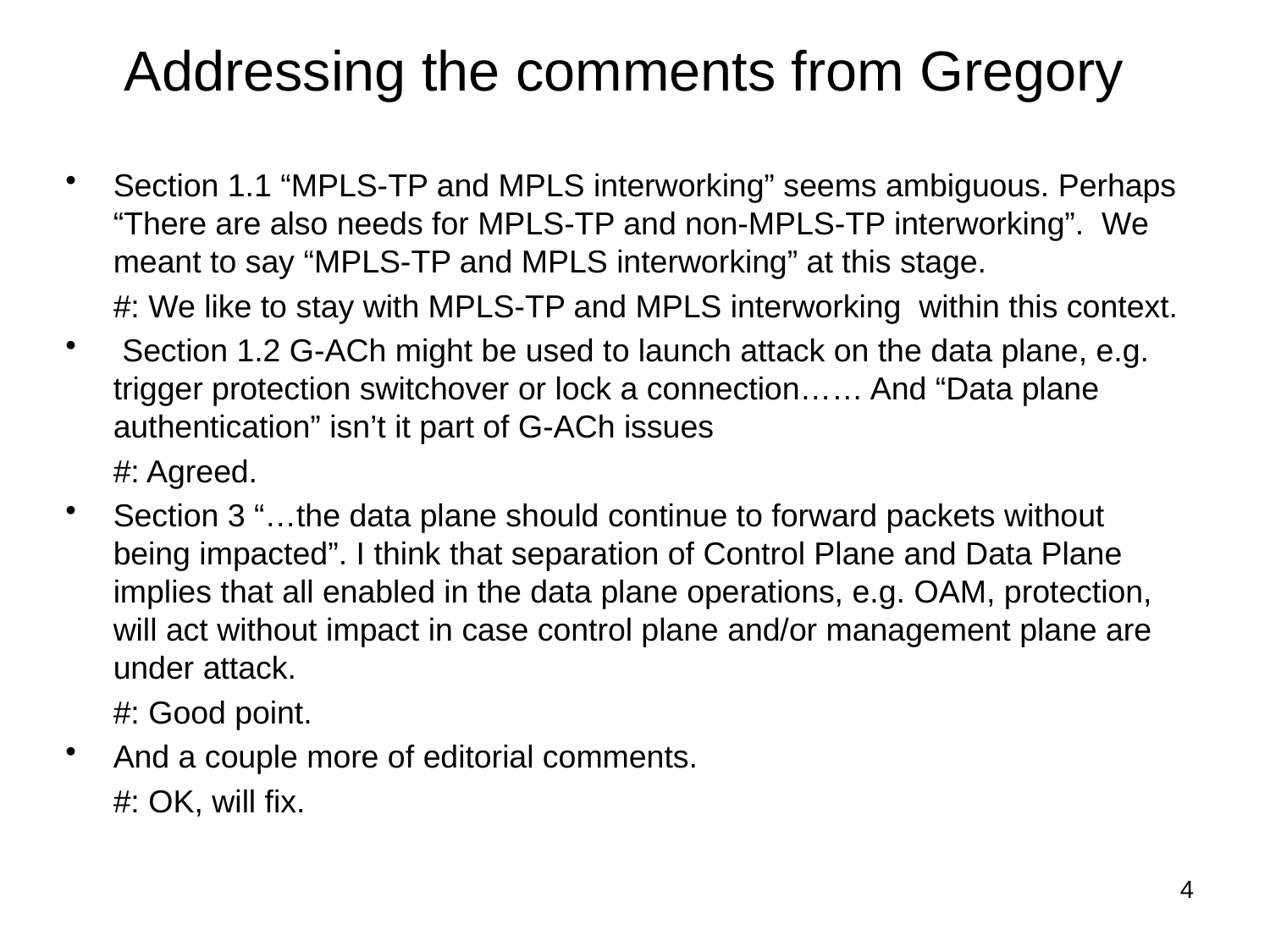

# Addressing the comments from Gregory
Section 1.1 “MPLS-TP and MPLS interworking” seems ambiguous. Perhaps “There are also needs for MPLS-TP and non-MPLS-TP interworking”.  We meant to say “MPLS-TP and MPLS interworking” at this stage.
	#: We like to stay with MPLS-TP and MPLS interworking  within this context.
 Section 1.2 G-ACh might be used to launch attack on the data plane, e.g. trigger protection switchover or lock a connection…… And “Data plane authentication” isn’t it part of G-ACh issues
	#: Agreed.
Section 3 “…the data plane should continue to forward packets without being impacted”. I think that separation of Control Plane and Data Plane implies that all enabled in the data plane operations, e.g. OAM, protection, will act without impact in case control plane and/or management plane are under attack.
	#: Good point.
And a couple more of editorial comments.
	#: OK, will fix.

4